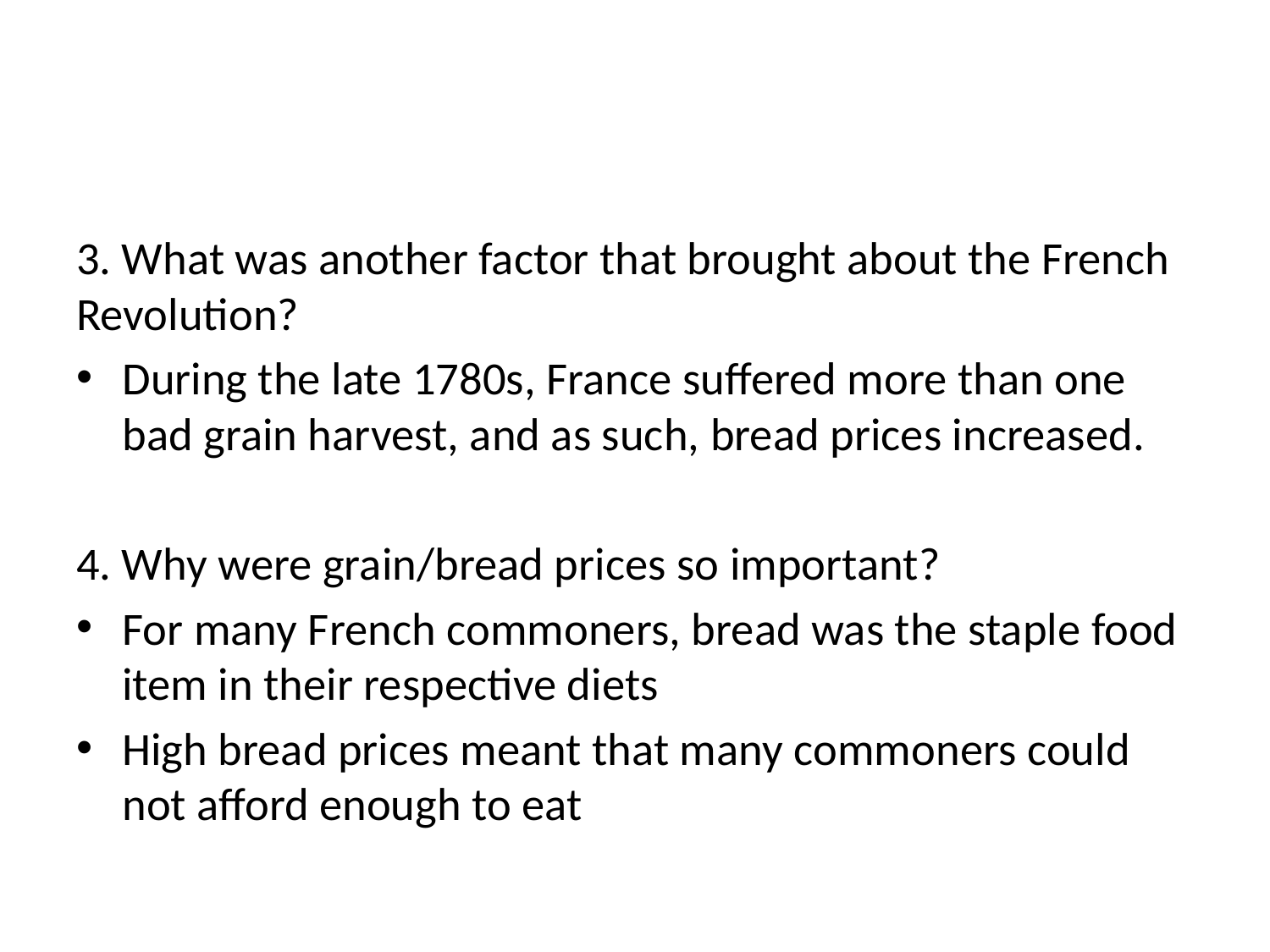

#
3. What was another factor that brought about the French Revolution?
During the late 1780s, France suffered more than one bad grain harvest, and as such, bread prices increased.

4. Why were grain/bread prices so important?
For many French commoners, bread was the staple food item in their respective diets
High bread prices meant that many commoners could not afford enough to eat